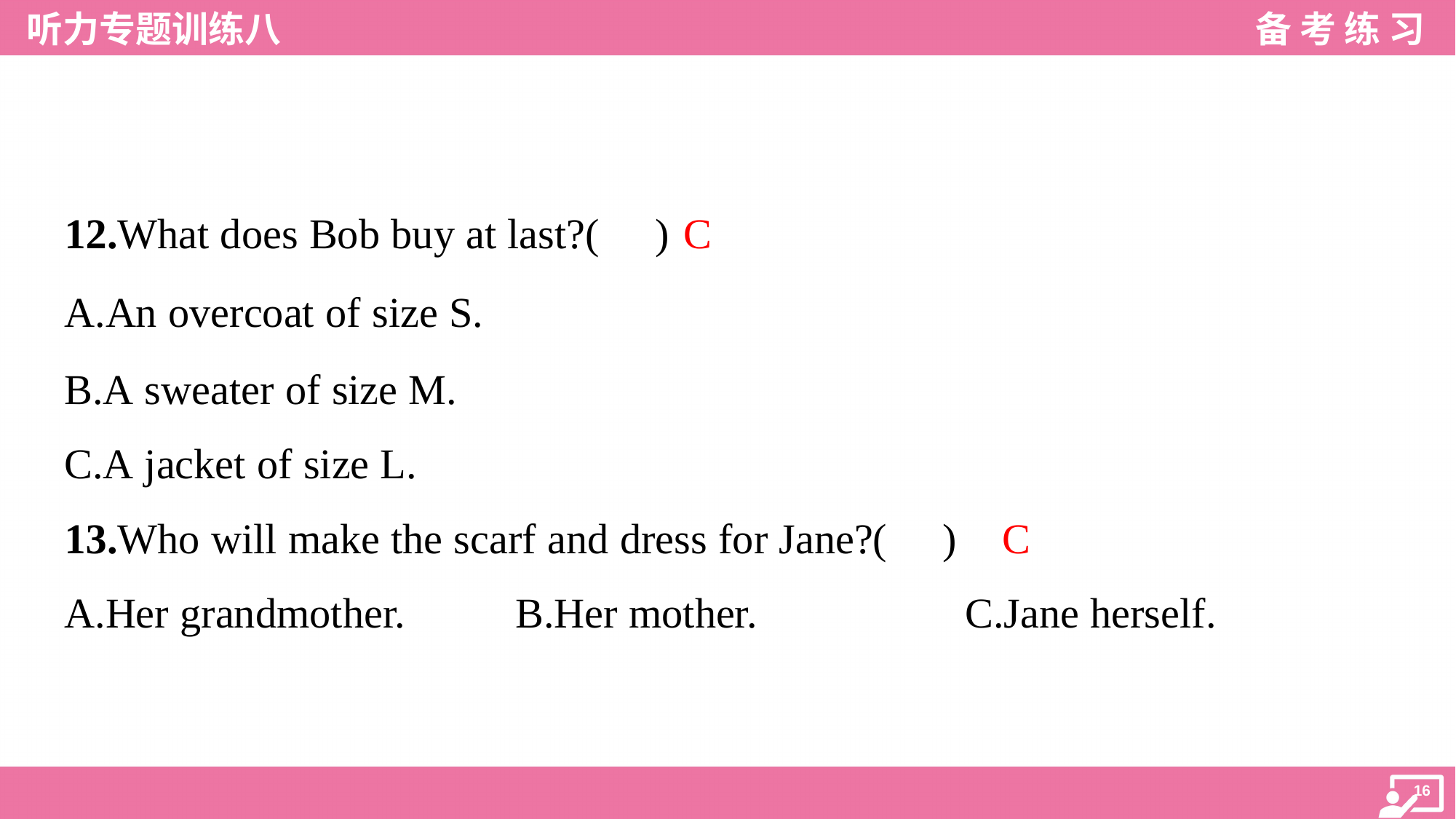

C
12.What does Bob buy at last?(     )
A.An overcoat of size S.
B.A sweater of size M.
C.A jacket of size L.
C
13.Who will make the scarf and dress for Jane?(     )
A.Her grandmother.	B.Her mother.	C.Jane herself.